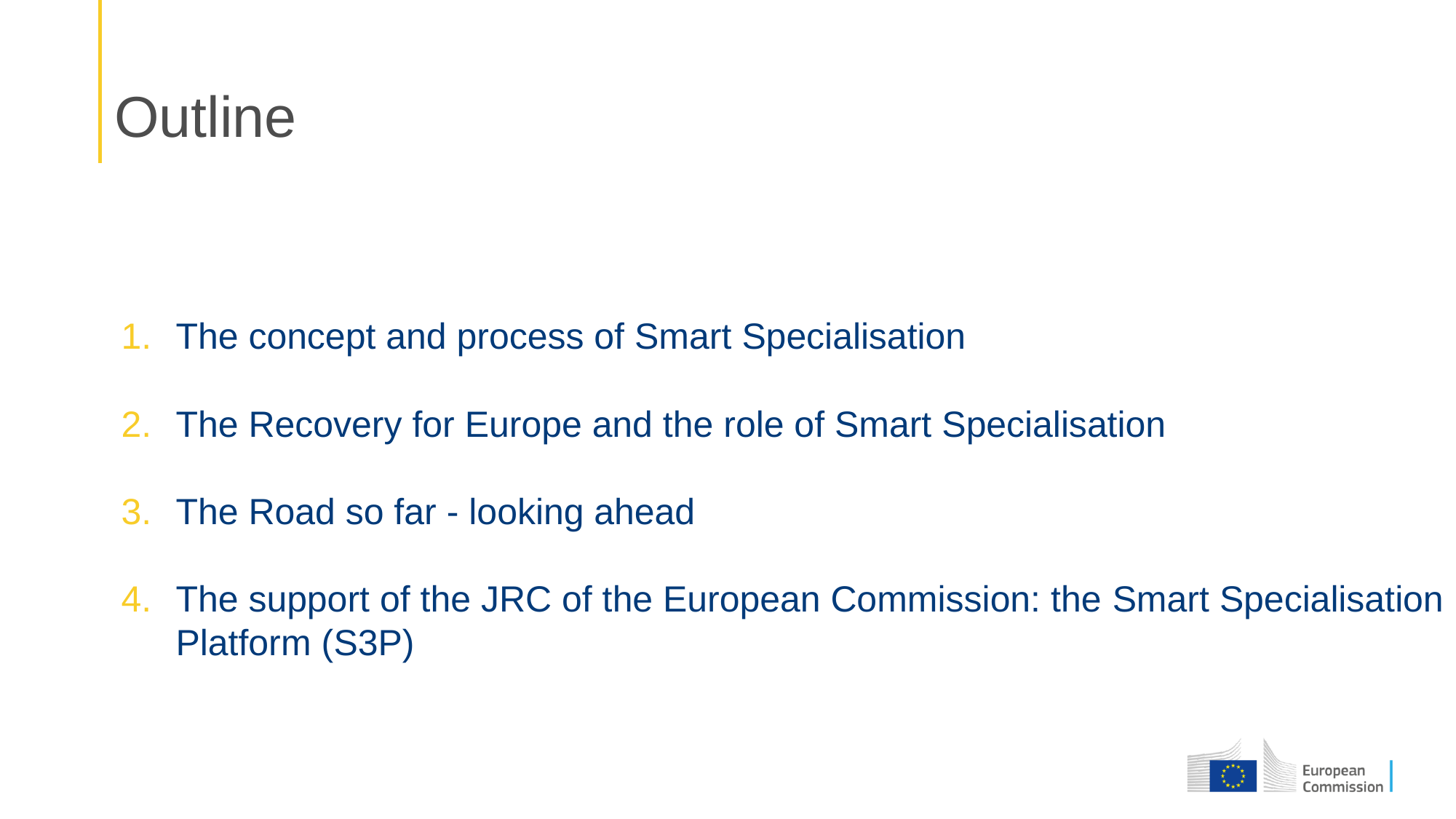

# Outline

The concept and process of Smart Specialisation

The Recovery for Europe and the role of Smart Specialisation

The Road so far - looking ahead

The support of the JRC of the European Commission: the Smart Specialisation Platform (S3P)